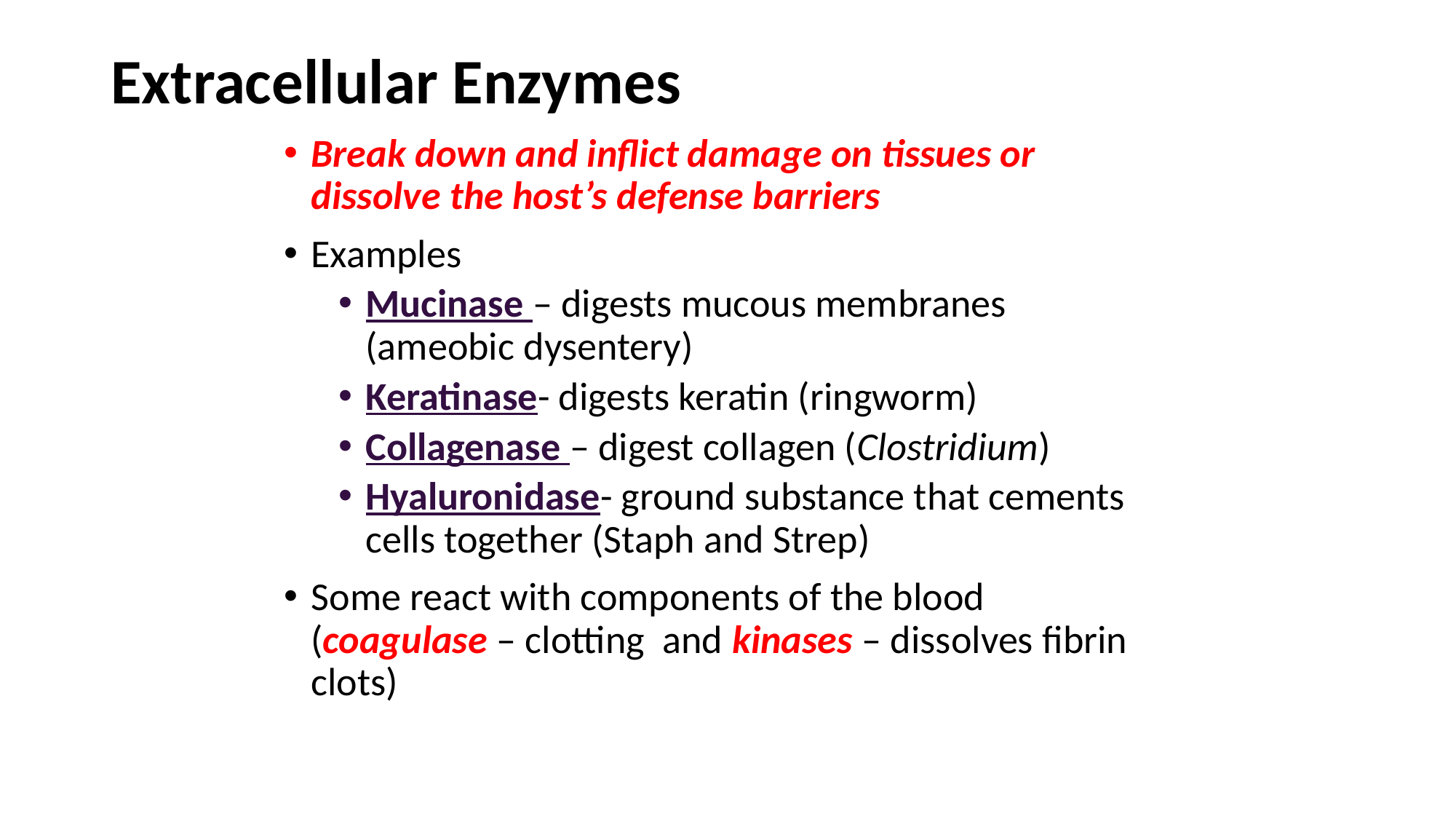

# Extracellular Enzymes
Break down and inflict damage on tissues or dissolve the host’s defense barriers
Examples
Mucinase – digests mucous membranes (ameobic dysentery)
Keratinase- digests keratin (ringworm)
Collagenase – digest collagen (Clostridium)
Hyaluronidase- ground substance that cements cells together (Staph and Strep)
Some react with components of the blood (coagulase – clotting  and kinases – dissolves fibrin clots)